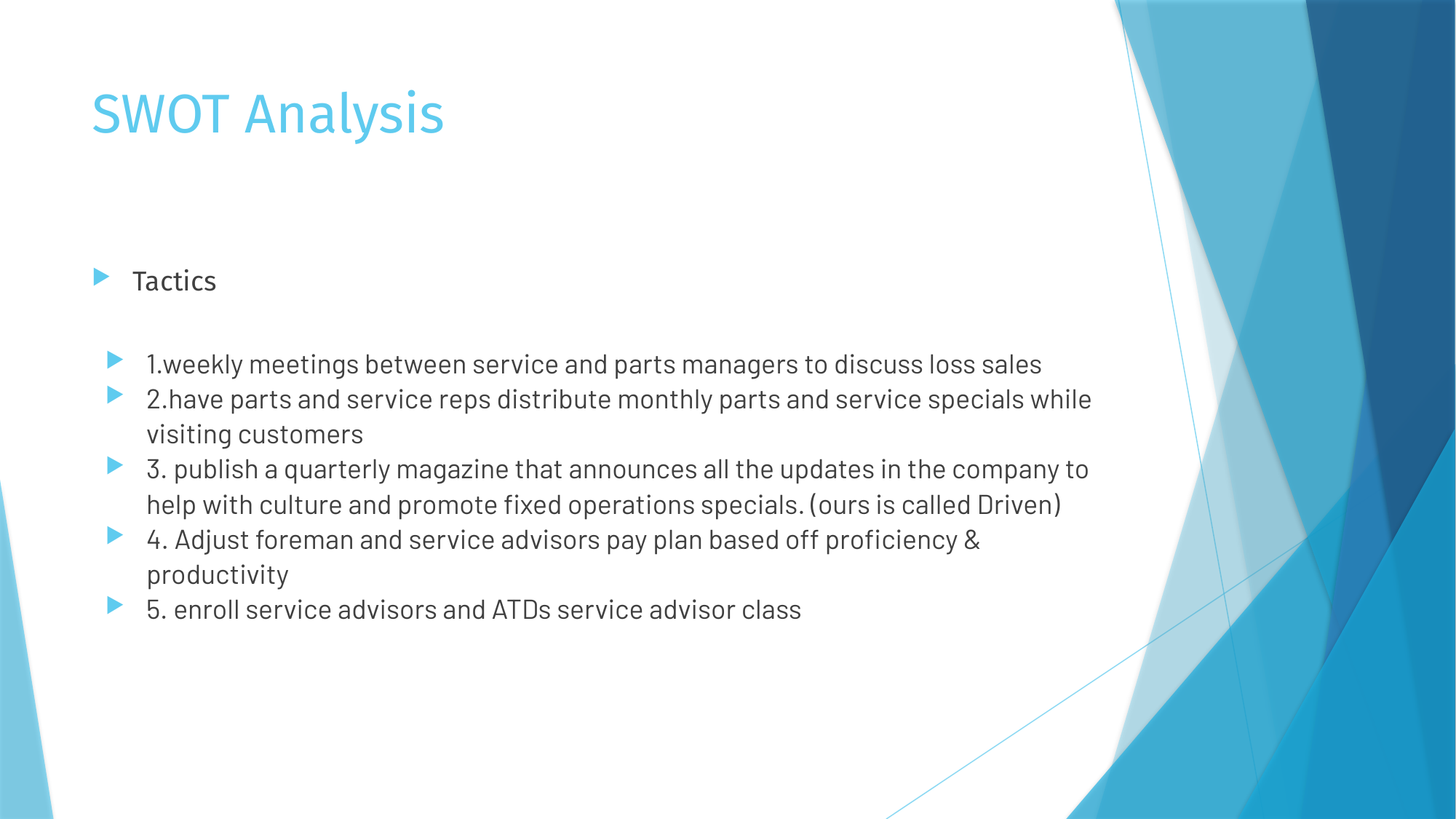

# SWOT Analysis
Tactics

1.weekly meetings between service and parts managers to discuss loss sales
2.have parts and service reps distribute monthly parts and service specials while visiting customers
3. publish a quarterly magazine that announces all the updates in the company to help with culture and promote fixed operations specials. (ours is called Driven)
4. Adjust foreman and service advisors pay plan based off proficiency & productivity
5. enroll service advisors and ATDs service advisor class